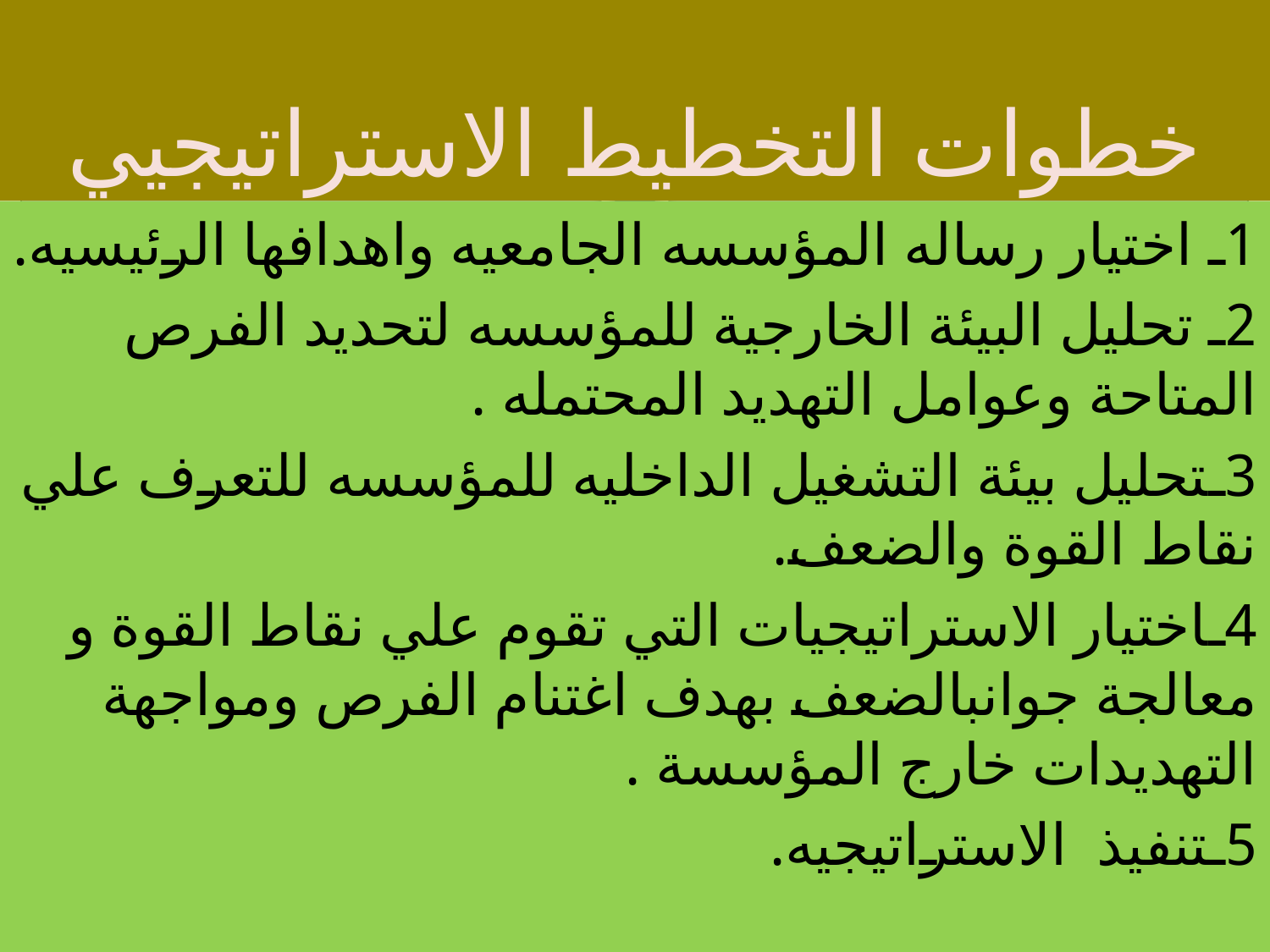

# خطوات التخطيط الاستراتيجيي
1ـ اختيار رساله المؤسسه الجامعيه واهدافها الرئيسيه.
2ـ تحليل البيئة الخارجية للمؤسسه لتحديد الفرص المتاحة وعوامل التهديد المحتمله .
3ـتحليل بيئة التشغيل الداخليه للمؤسسه للتعرف علي نقاط القوة والضعف.
4ـاختيار الاستراتيجيات التي تقوم علي نقاط القوة و معالجة جوانبالضعف بهدف اغتنام الفرص ومواجهة التهديدات خارج المؤسسة .
5ـتنفيذ  الاستراتيجيه.